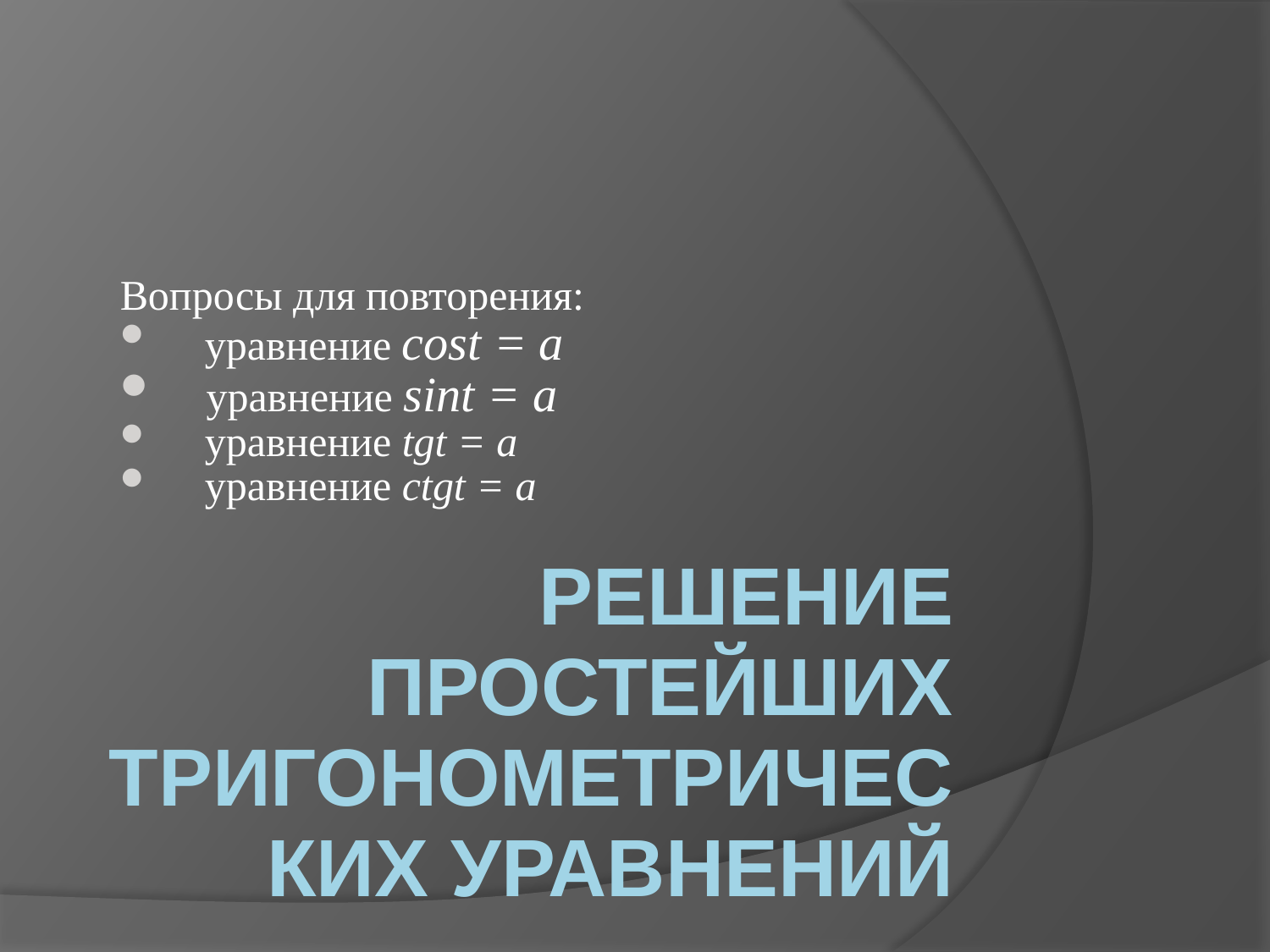

Вопросы для повторения:
     уравнение cost = a
    уравнение sint = a
     уравнение tgt = a
     уравнение ctgt = a
# Решение простейших Тригонометрических уравнений